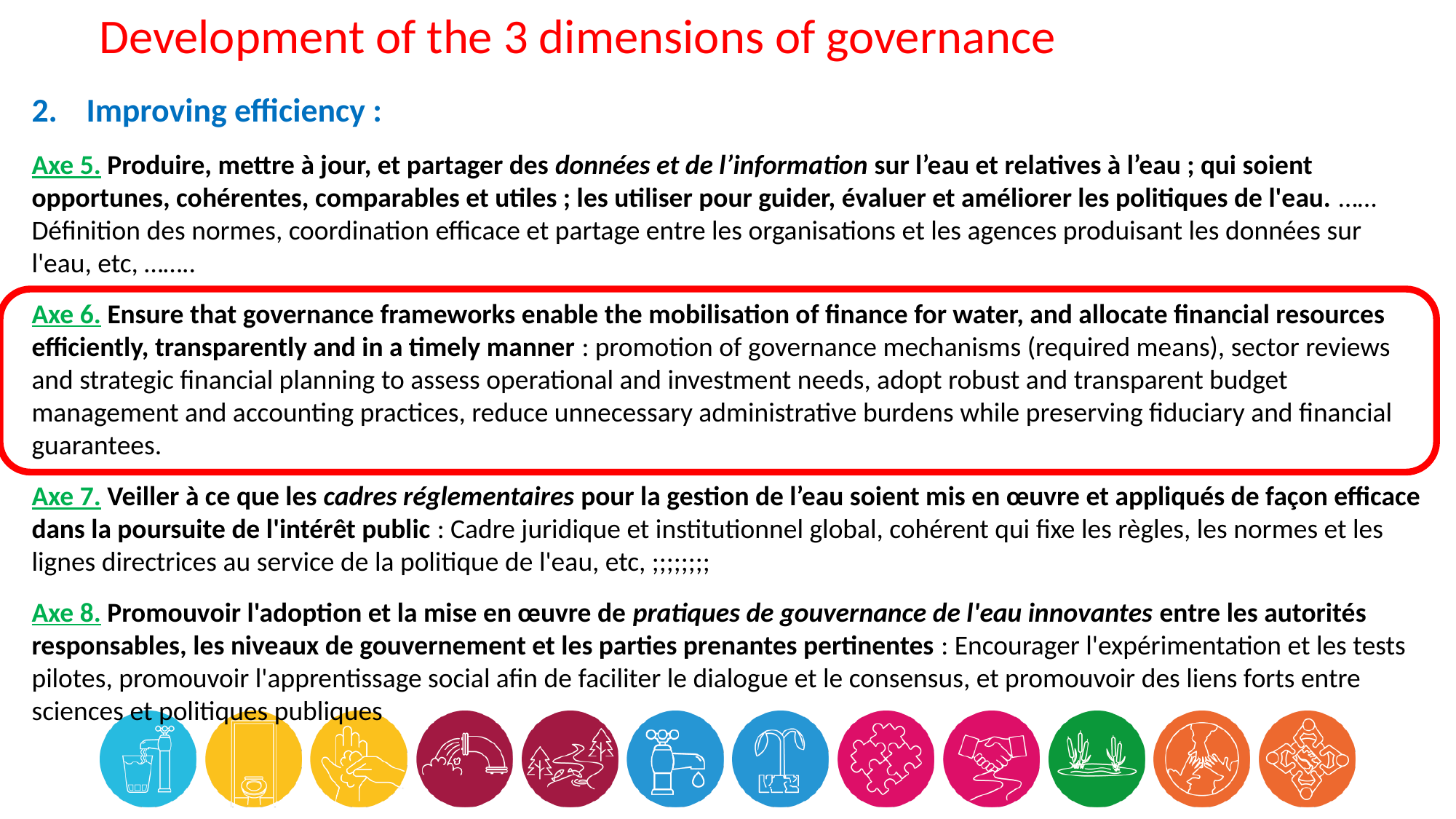

Development of the 3 dimensions of governance
Improving efficiency :

Axe 5. Produire, mettre à jour, et partager des données et de l’information sur l’eau et relatives à l’eau ; qui soient opportunes, cohérentes, comparables et utiles ; les utiliser pour guider, évaluer et améliorer les politiques de l'eau. …… Définition des normes, coordination efficace et partage entre les organisations et les agences produisant les données sur l'eau, etc, ……..

Axe 6. Ensure that governance frameworks enable the mobilisation of finance for water, and allocate financial resources efficiently, transparently and in a timely manner : promotion of governance mechanisms (required means), sector reviews and strategic financial planning to assess operational and investment needs, adopt robust and transparent budget management and accounting practices, reduce unnecessary administrative burdens while preserving fiduciary and financial guarantees.

Axe 7. Veiller à ce que les cadres réglementaires pour la gestion de l’eau soient mis en œuvre et appliqués de façon efficace dans la poursuite de l'intérêt public : Cadre juridique et institutionnel global, cohérent qui fixe les règles, les normes et les lignes directrices au service de la politique de l'eau, etc, ;;;;;;;;

Axe 8. Promouvoir l'adoption et la mise en œuvre de pratiques de gouvernance de l'eau innovantes entre les autorités responsables, les niveaux de gouvernement et les parties prenantes pertinentes : Encourager l'expérimentation et les tests pilotes, promouvoir l'apprentissage social afin de faciliter le dialogue et le consensus, et promouvoir des liens forts entre sciences et politiques publiques